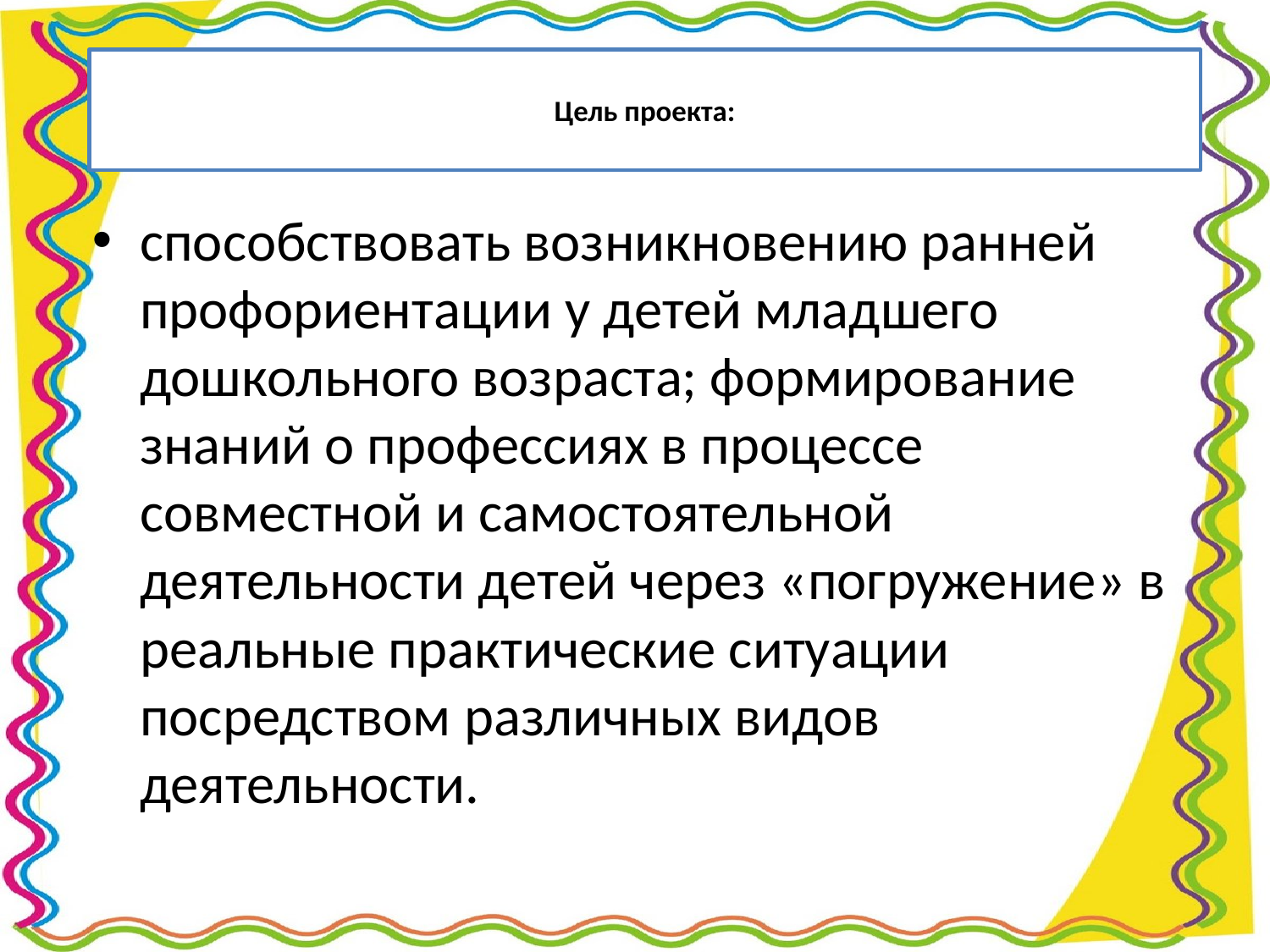

# Цель проекта:
способствовать возникновению ранней профориентации у детей младшего дошкольного возраста; формирование знаний о профессиях в процессе совместной и самостоятельной деятельности детей через «погружение» в реальные практические ситуации посредством различных видов деятельности.